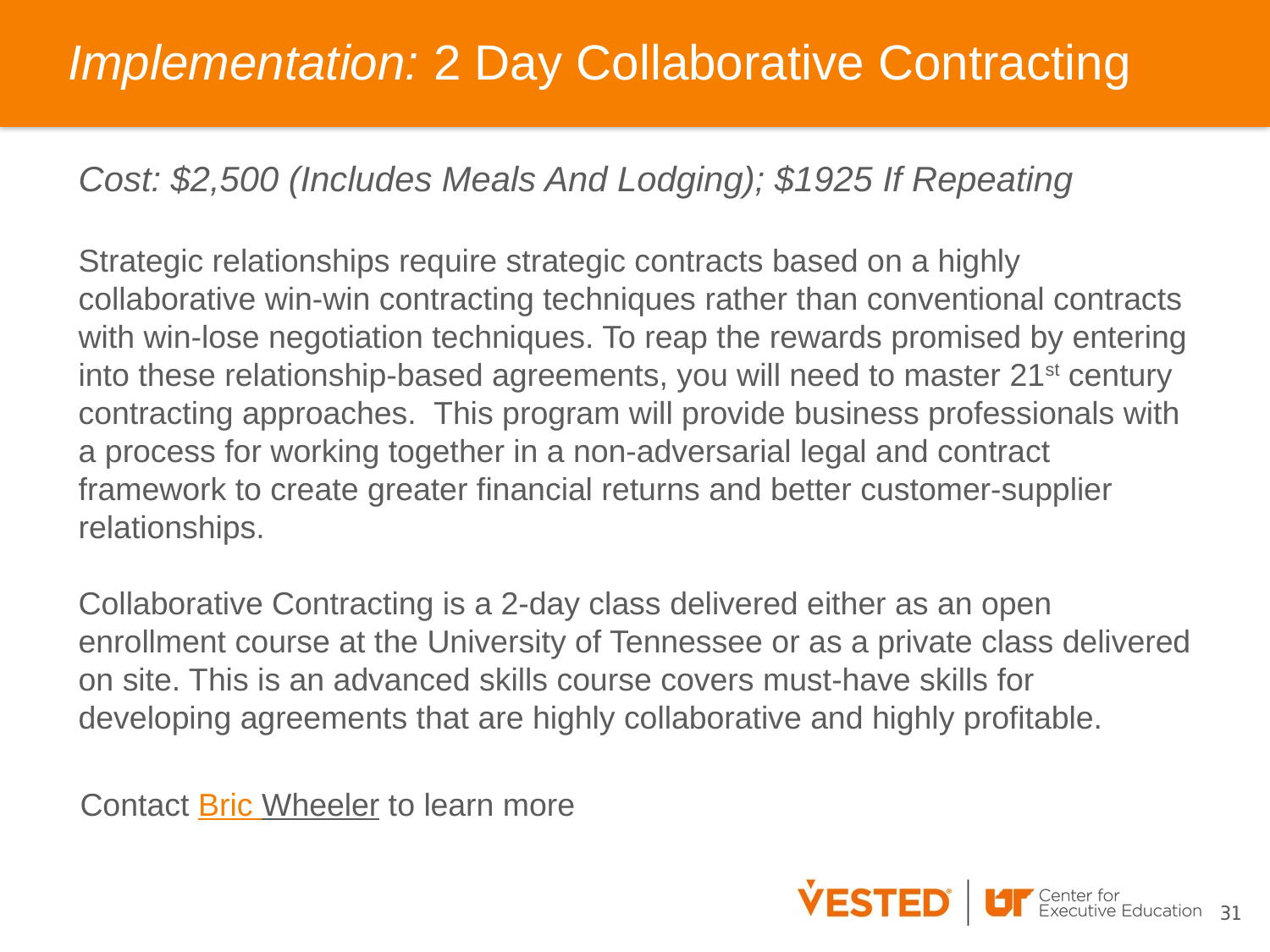

# Implementation: 2 Day Collaborative Contracting

Cost: $2,500 (Includes Meals And Lodging); $1925 If Repeating
Strategic relationships require strategic contracts based on a highly collaborative win-win contracting techniques rather than conventional contracts with win-lose negotiation techniques. To reap the rewards promised by entering into these relationship-based agreements, you will need to master 21st century contracting approaches.  This program will provide business professionals with a process for working together in a non-adversarial legal and contract framework to create greater financial returns and better customer-supplier relationships.

Collaborative Contracting is a 2-day class delivered either as an open enrollment course at the University of Tennessee or as a private class delivered on site. This is an advanced skills course covers must-have skills for developing agreements that are highly collaborative and highly profitable.
Contact Bric Wheeler to learn more

31